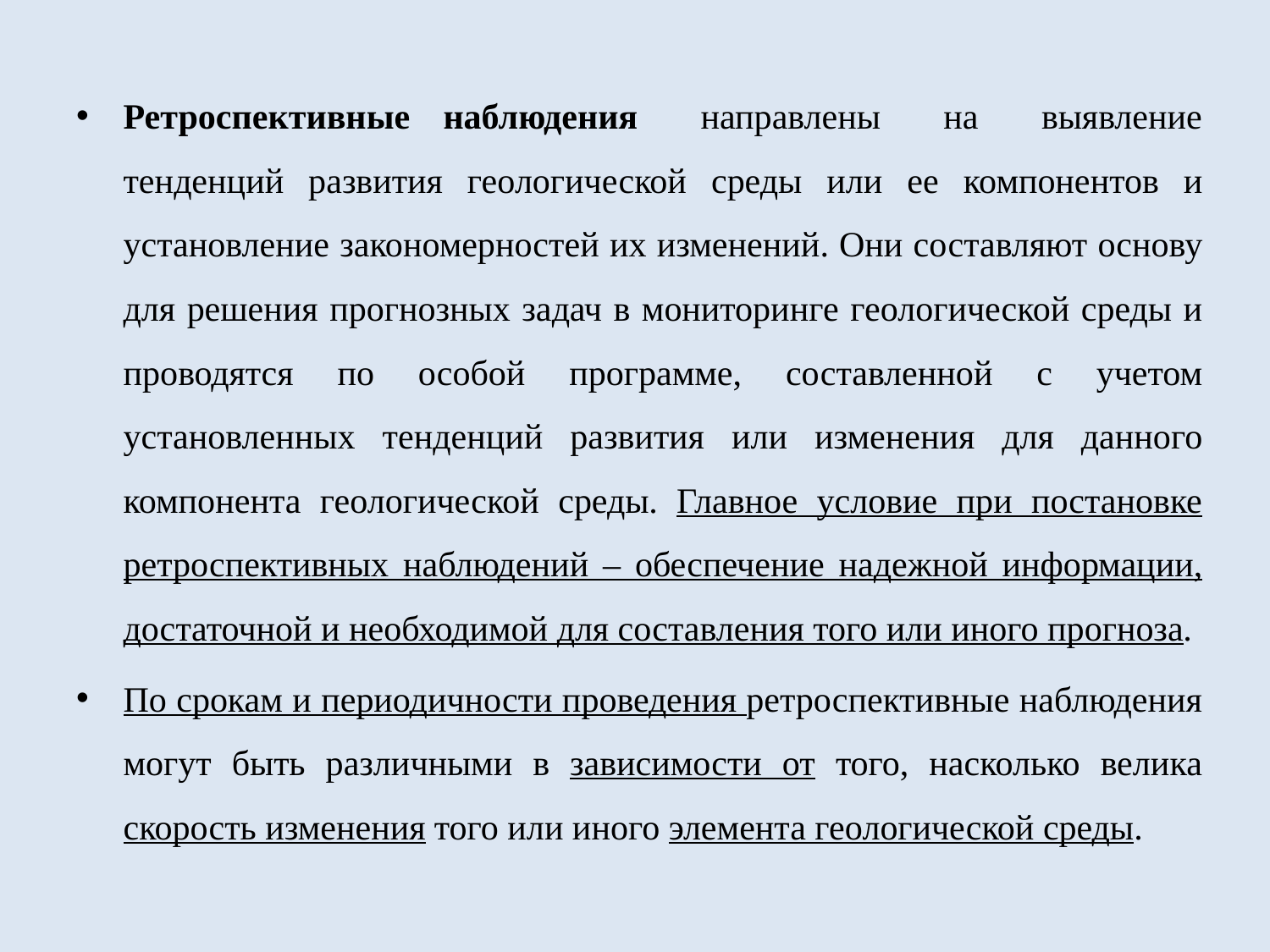

Ретроспективные	наблюдения направлены на выявление тенденций развития геологической среды или ее компонентов и установление закономерностей их изменений. Они составляют основу для решения прогнозных задач в мониторинге геологической среды и проводятся по особой программе, составленной с учетом установленных тенденций развития или изменения для данного компонента геологической среды. Главное условие при постановке ретроспективных наблюдений – обеспечение надежной информации, достаточной и необходимой для составления того или иного прогноза.
По срокам и периодичности проведения ретроспективные наблюдения могут быть различными в зависимости от того, насколько велика скорость изменения того или иного элемента геологической среды.